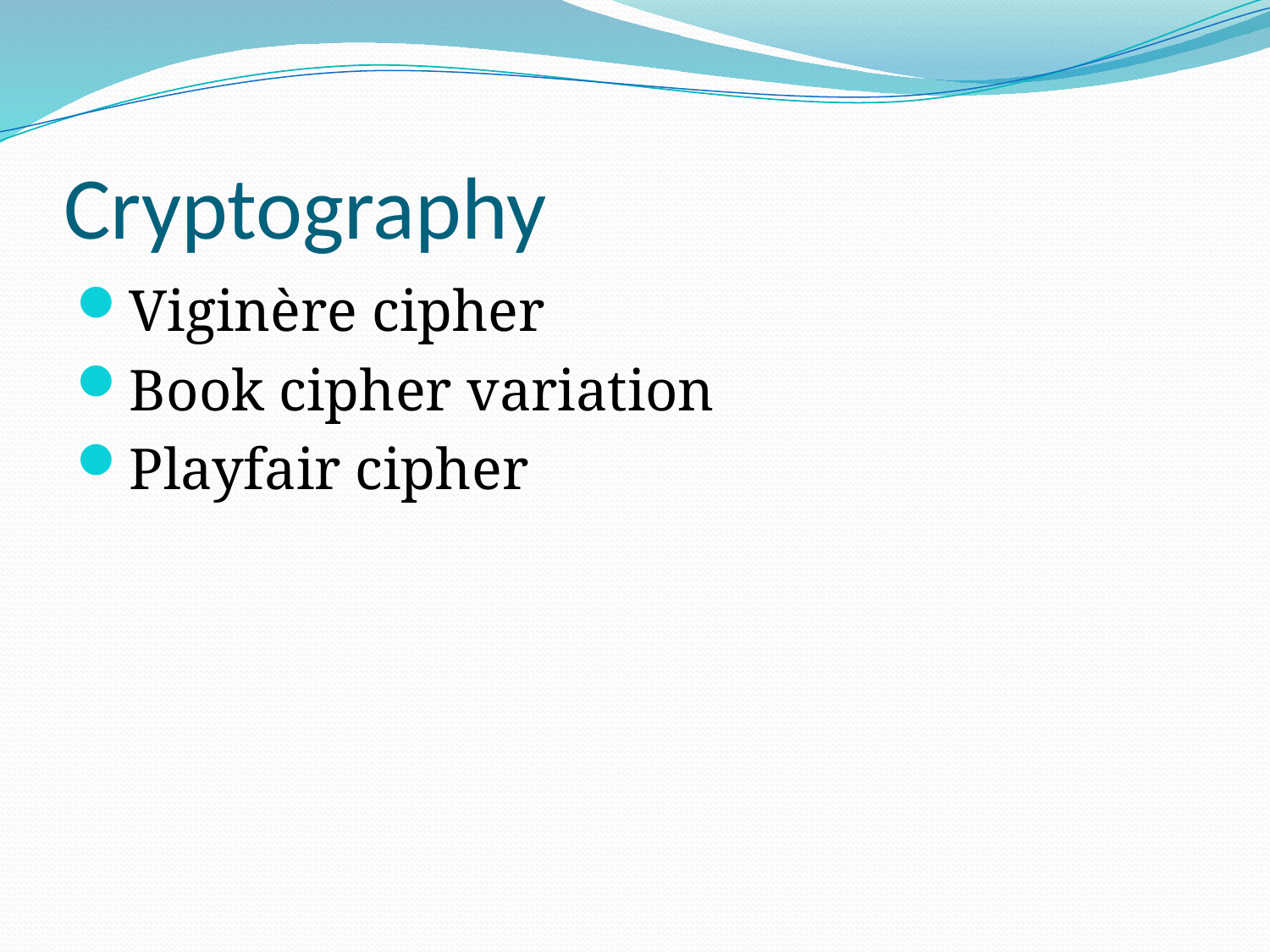

# Cryptography
Viginère cipher
Book cipher variation
Playfair cipher